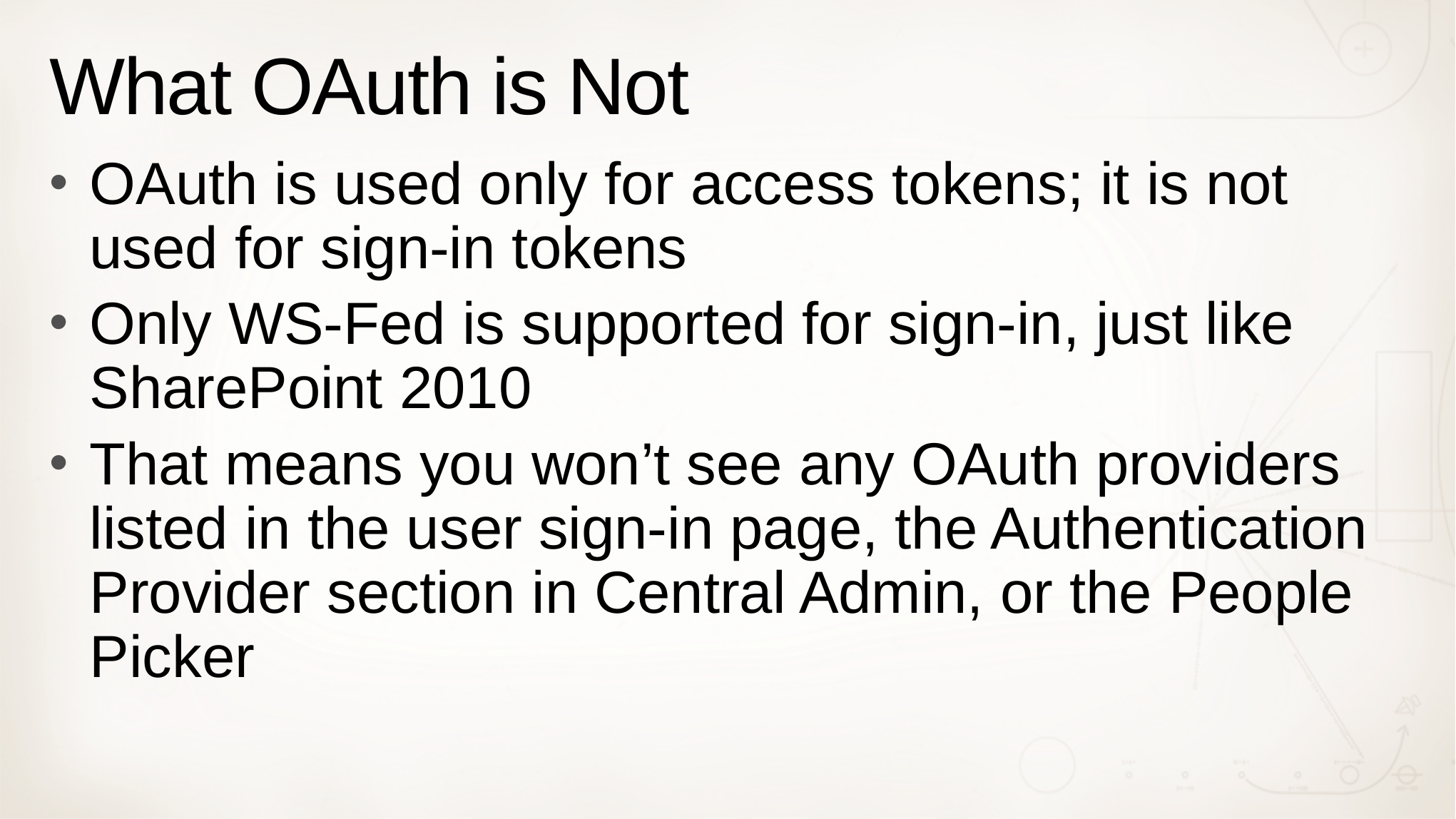

# What OAuth is Not
OAuth is used only for access tokens; it is not used for sign-in tokens
Only WS-Fed is supported for sign-in, just like SharePoint 2010
That means you won’t see any OAuth providers listed in the user sign-in page, the Authentication Provider section in Central Admin, or the People Picker